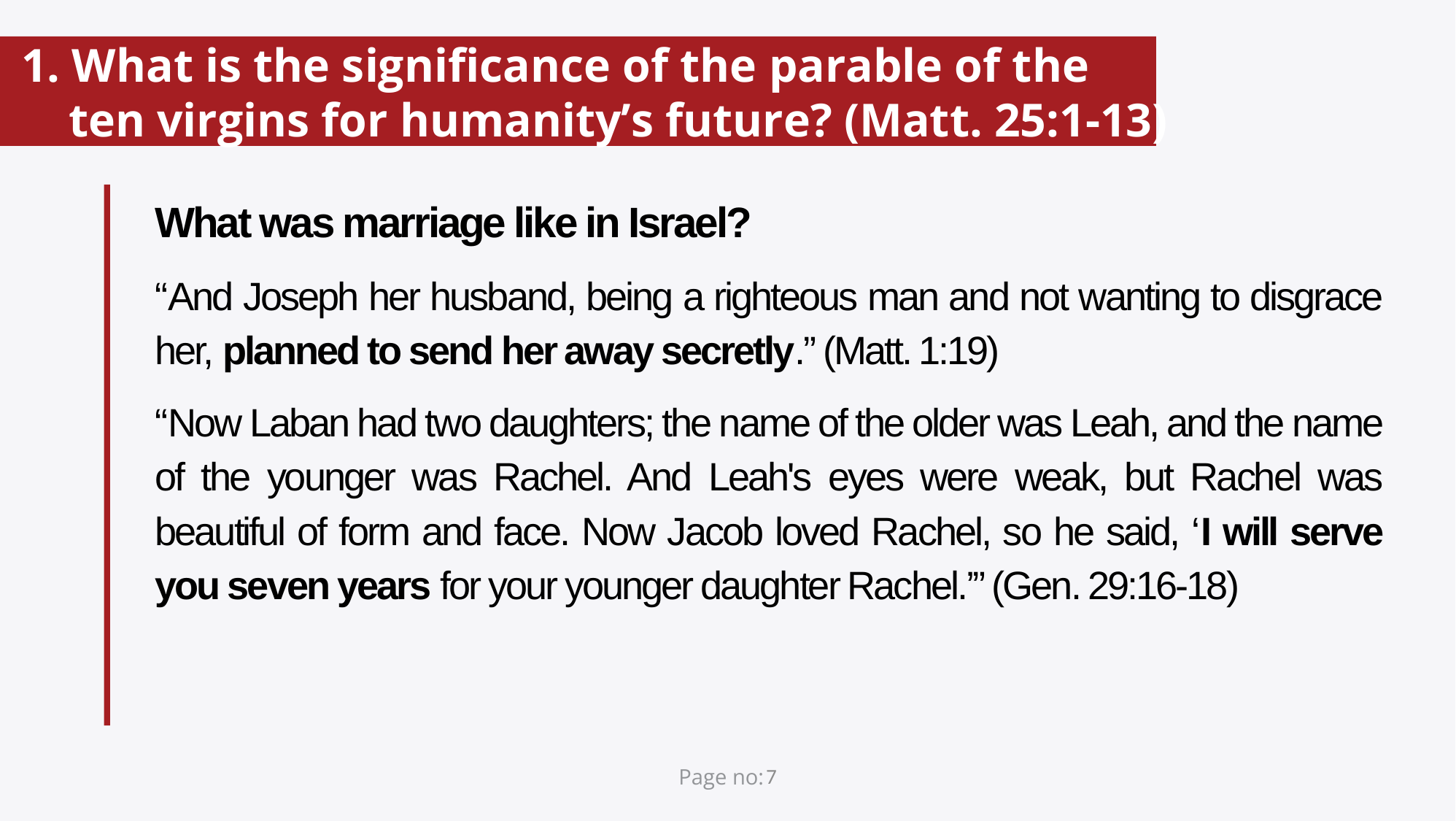

# 1. What is the significance of the parable of the ten virgins for humanity’s future? (Matt. 25:1-13)
What was marriage like in Israel?
“And Joseph her husband, being a righteous man and not wanting to disgrace her, planned to send her away secretly.” (Matt. 1:19)
“Now Laban had two daughters; the name of the older was Leah, and the name of the younger was Rachel. And Leah's eyes were weak, but Rachel was beautiful of form and face. Now Jacob loved Rachel, so he said, ‘I will serve you seven years for your younger daughter Rachel.’” (Gen. 29:16-18)